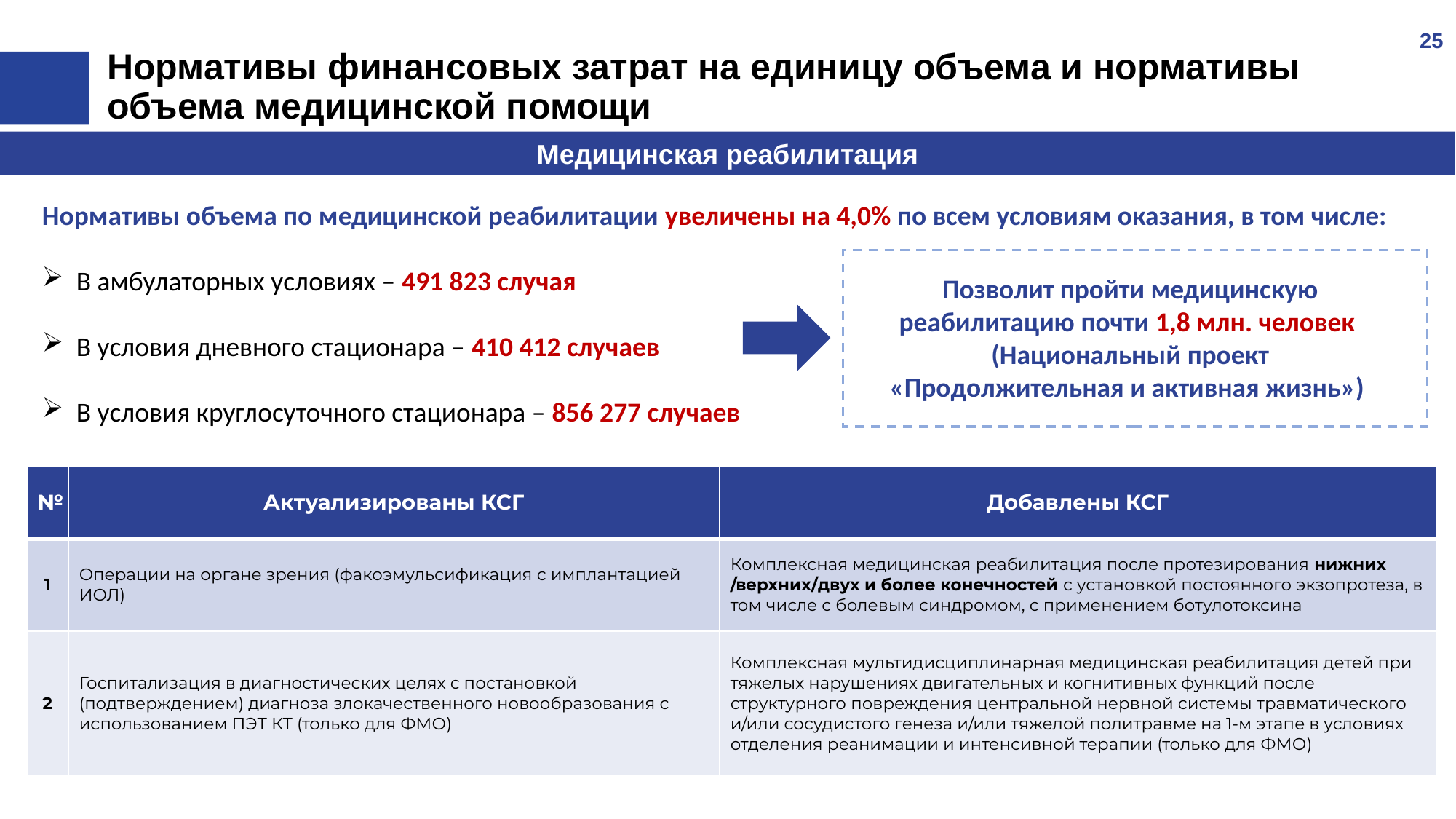

25
# Нормативы финансовых затрат на единицу объема и нормативы объема медицинской помощи
Медицинская реабилитация
Нормативы объема по медицинской реабилитации увеличены на 4,0% по всем условиям оказания, в том числе:

В амбулаторных условиях – 491 823 случая

В условия дневного стационара – 410 412 случаев

В условия круглосуточного стационара – 856 277 случаев

Позволит пройти медицинскую реабилитацию почти 1,8 млн. человек
(Национальный проект
«Продолжительная и активная жизнь»)

| № | Актуализированы КСГ | Добавлены КСГ |
| --- | --- | --- |
| 1 | Операции на органе зрения (факоэмульсификация с имплантацией ИОЛ) | Комплексная медицинская реабилитация после протезирования нижних /верхних/двух и более конечностей с установкой постоянного экзопротеза, в том числе с болевым синдромом, с применением ботулотоксина |
| 2 | Госпитализация в диагностических целях с постановкой (подтверждением) диагноза злокачественного новообразования с использованием ПЭТ КТ (только для ФМО) | Комплексная мультидисциплинарная медицинская реабилитация детей при тяжелых нарушениях двигательных и когнитивных функций после структурного повреждения центральной нервной системы травматического и/или сосудистого генеза и/или тяжелой политравме на 1-м этапе в условиях отделения реанимации и интенсивной терапии (только для ФМО) |